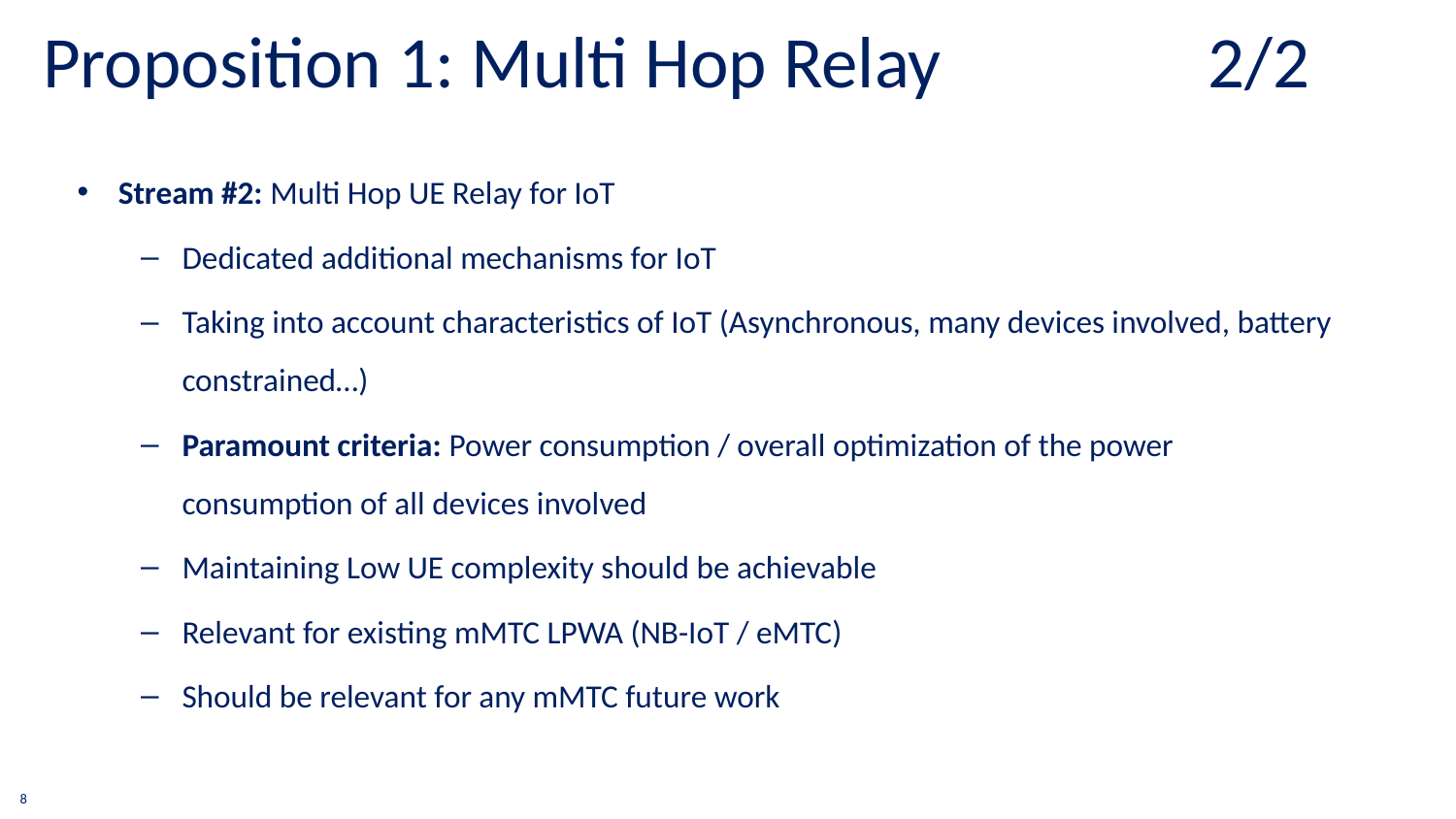

Proposition 1: Multi Hop Relay		2/2
Stream #2: Multi Hop UE Relay for IoT
Dedicated additional mechanisms for IoT
Taking into account characteristics of IoT (Asynchronous, many devices involved, battery constrained…)
Paramount criteria: Power consumption / overall optimization of the power consumption of all devices involved
Maintaining Low UE complexity should be achievable
Relevant for existing mMTC LPWA (NB-IoT / eMTC)
Should be relevant for any mMTC future work